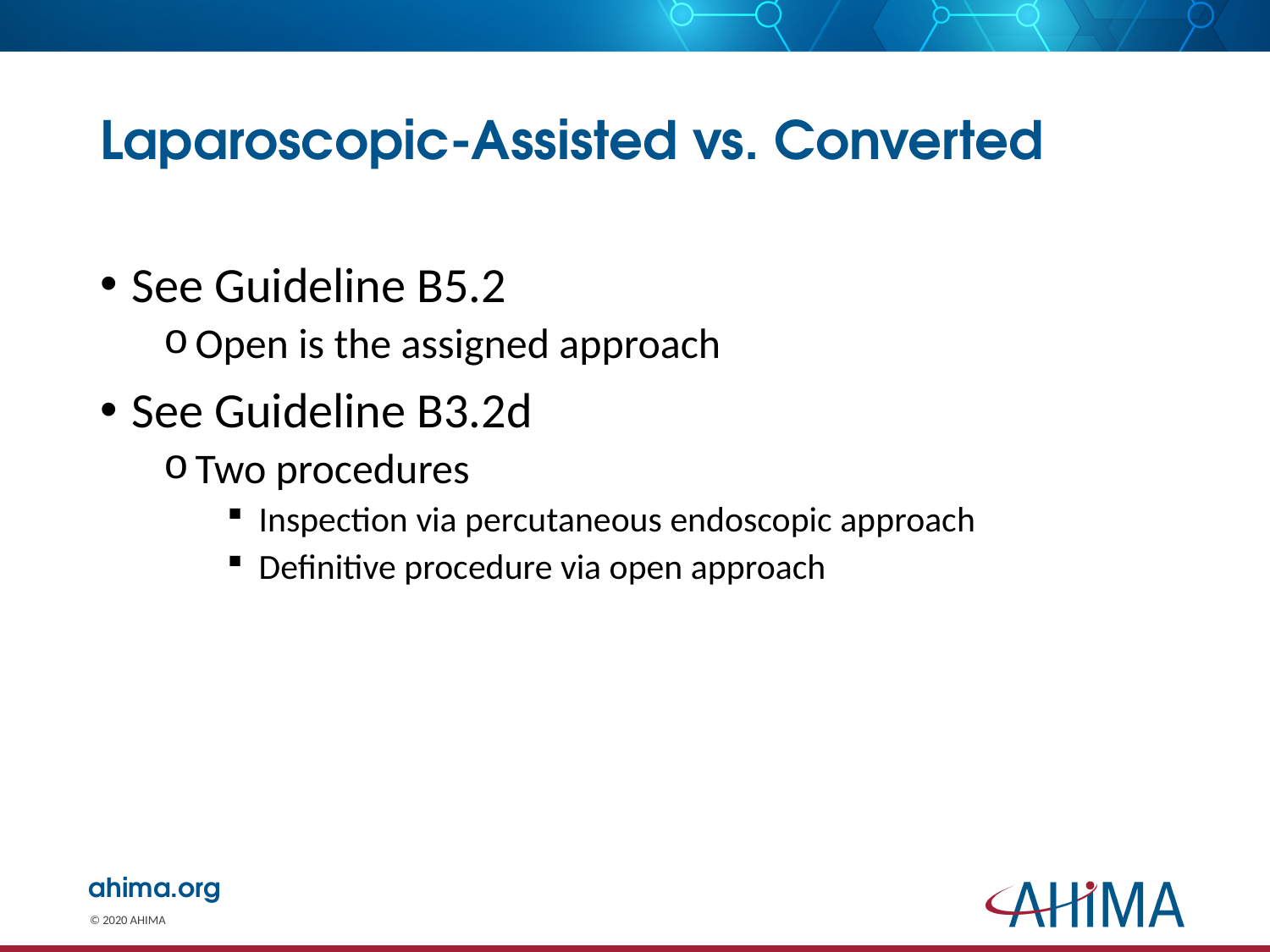

# Laparoscopic-Assisted vs. Converted
See Guideline B5.2
Open is the assigned approach
See Guideline B3.2d
Two procedures
Inspection via percutaneous endoscopic approach
Definitive procedure via open approach